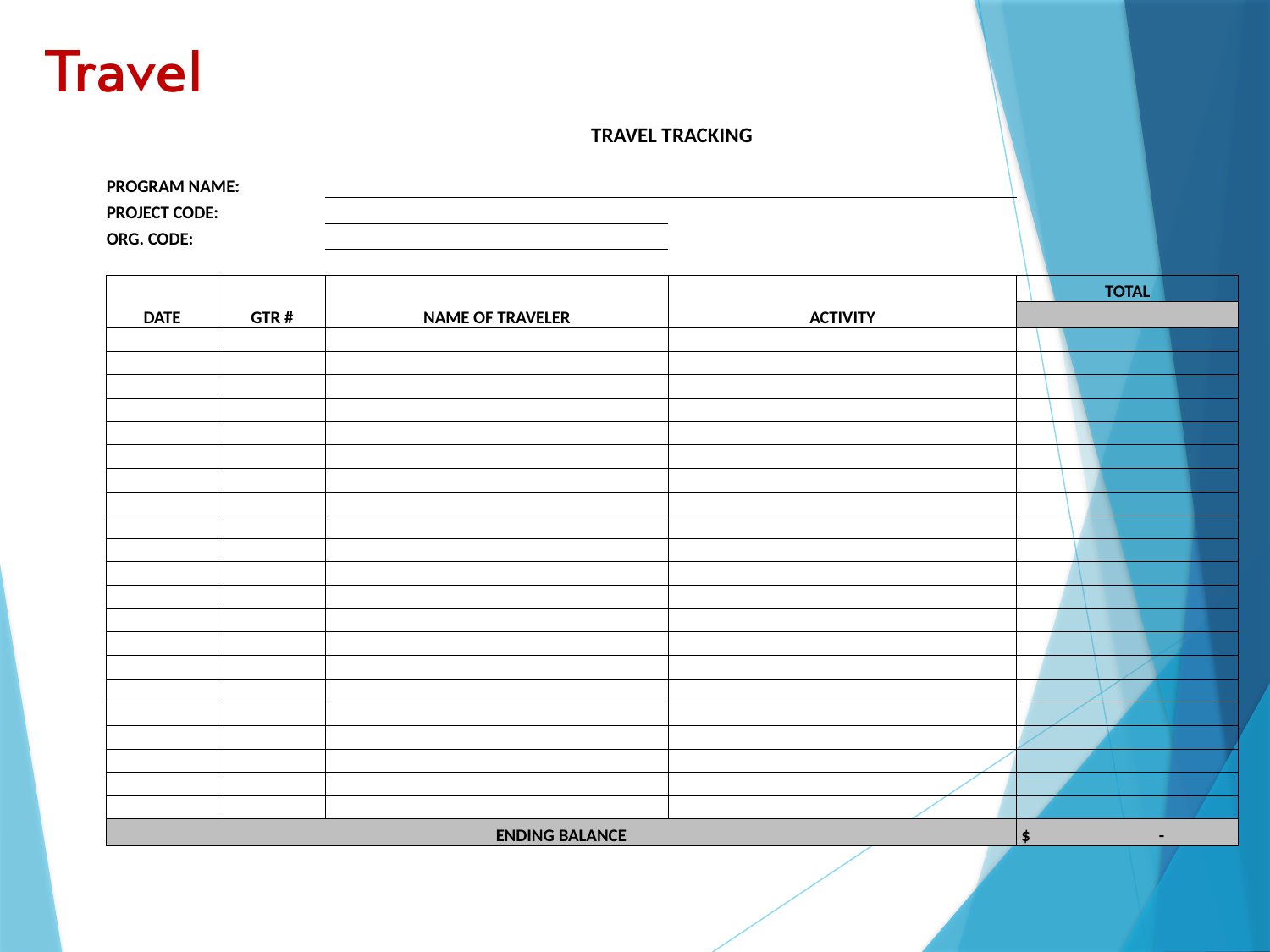

Travel
| TRAVEL TRACKING |  |  |  |  |
| --- | --- | --- | --- | --- |
|  |  |  |  |  |
| PROGRAM NAME: |  |  |  |  |
| PROJECT CODE: |  |  |  |  |
| ORG. CODE: |  |  |  |  |
|  |  |  |  |  |
| DATE | GTR # | NAME OF TRAVELER | ACTIVITY | TOTAL |
|  |  |  |  |  |
|  |  |  |  |  |
|  |  |  |  |  |
|  |  |  |  |  |
|  |  |  |  |  |
|  |  |  |  |  |
|  |  |  |  |  |
|  |  |  |  |  |
|  |  |  |  |  |
|  |  |  |  |  |
|  |  |  |  |  |
|  |  |  |  |  |
|  |  |  |  |  |
|  |  |  |  |  |
|  |  |  |  |  |
|  |  |  |  |  |
|  |  |  |  |  |
|  |  |  |  |  |
|  |  |  |  |  |
|  |  |  |  |  |
|  |  |  |  |  |
|  |  |  |  |  |
| ENDING BALANCE |  |  |  | $ - |